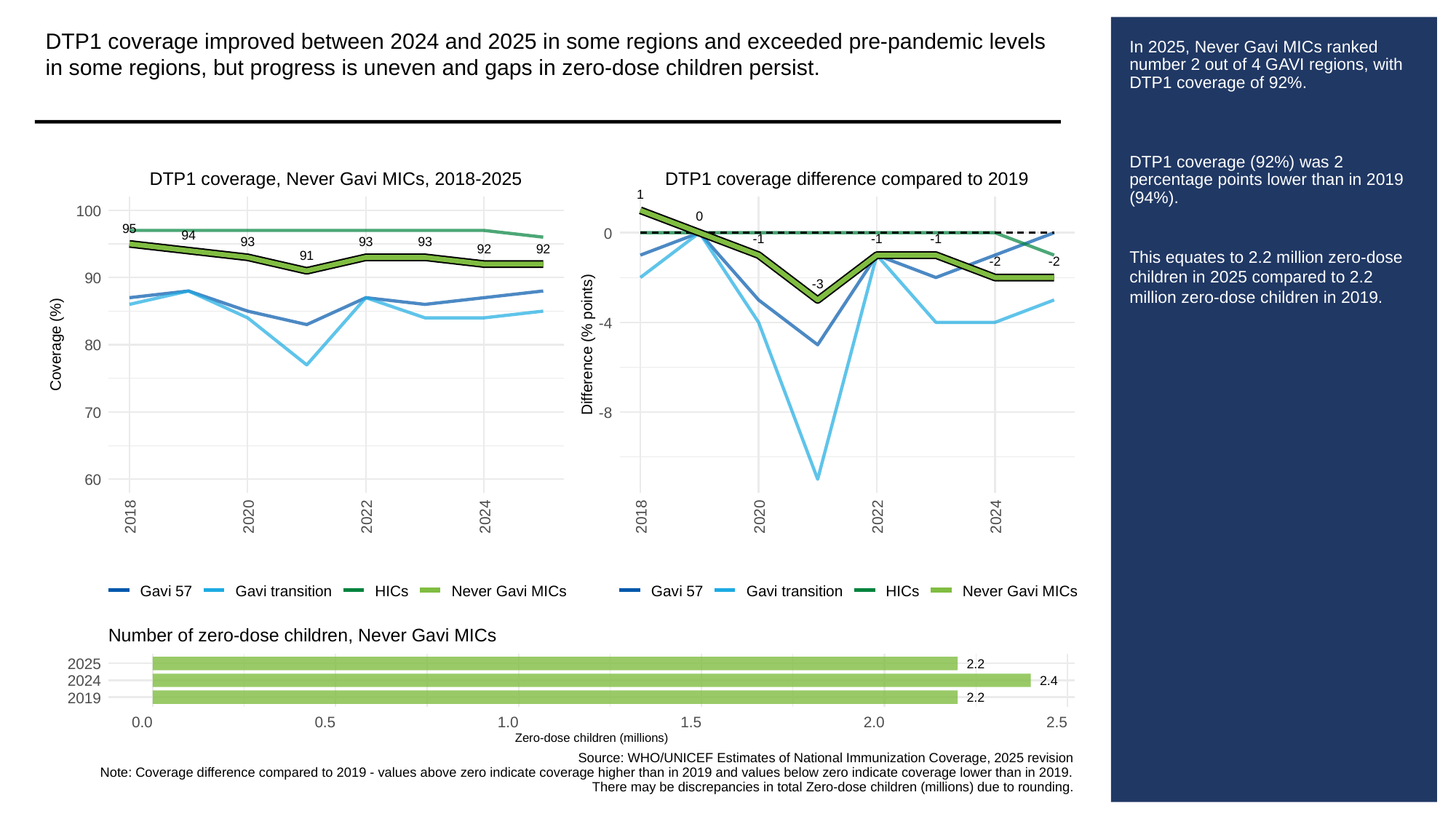

DTP1 coverage improved between 2024 and 2025 in some regions and exceeded pre-pandemic levels in some regions, but progress is uneven and gaps in zero-dose children persist.
# In 2025, Never Gavi MICs ranked number 2 out of 4 GAVI regions, with DTP1 coverage of 92%.

DTP1 coverage (92%) was 2 percentage points lower than in 2019 (94%).

This equates to 2.2 million zero-dose children in 2025 compared to 2.2 million zero-dose children in 2019.

DTP1 coverage, Never Gavi MICs, 2018-2025
DTP1 coverage difference compared to 2019
1

100

0
95
0
94

-1
-1
-1
93
93
93
92
92

91
-2
-2
90

-3

-4

Coverage (%)
80
Difference (% points)

70
-8

60

2018
2020
2022
2024
2018
2020
2022
2024
Gavi 57
Gavi transition
HICs
Never Gavi MICs
Gavi 57
Gavi transition
HICs
Never Gavi MICs

Number of zero-dose children, Never Gavi MICs

2025
2.2

2024
2.4

2019
2.2

0.0
0.5
1.0
1.5
2.0
2.5
Zero-dose children (millions)
Source: WHO/UNICEF Estimates of National Immunization Coverage, 2025 revision
Note: Coverage difference compared to 2019 - values above zero indicate coverage higher than in 2019 and values below zero indicate coverage lower than in 2019.
There may be discrepancies in total Zero-dose children (millions) due to rounding.